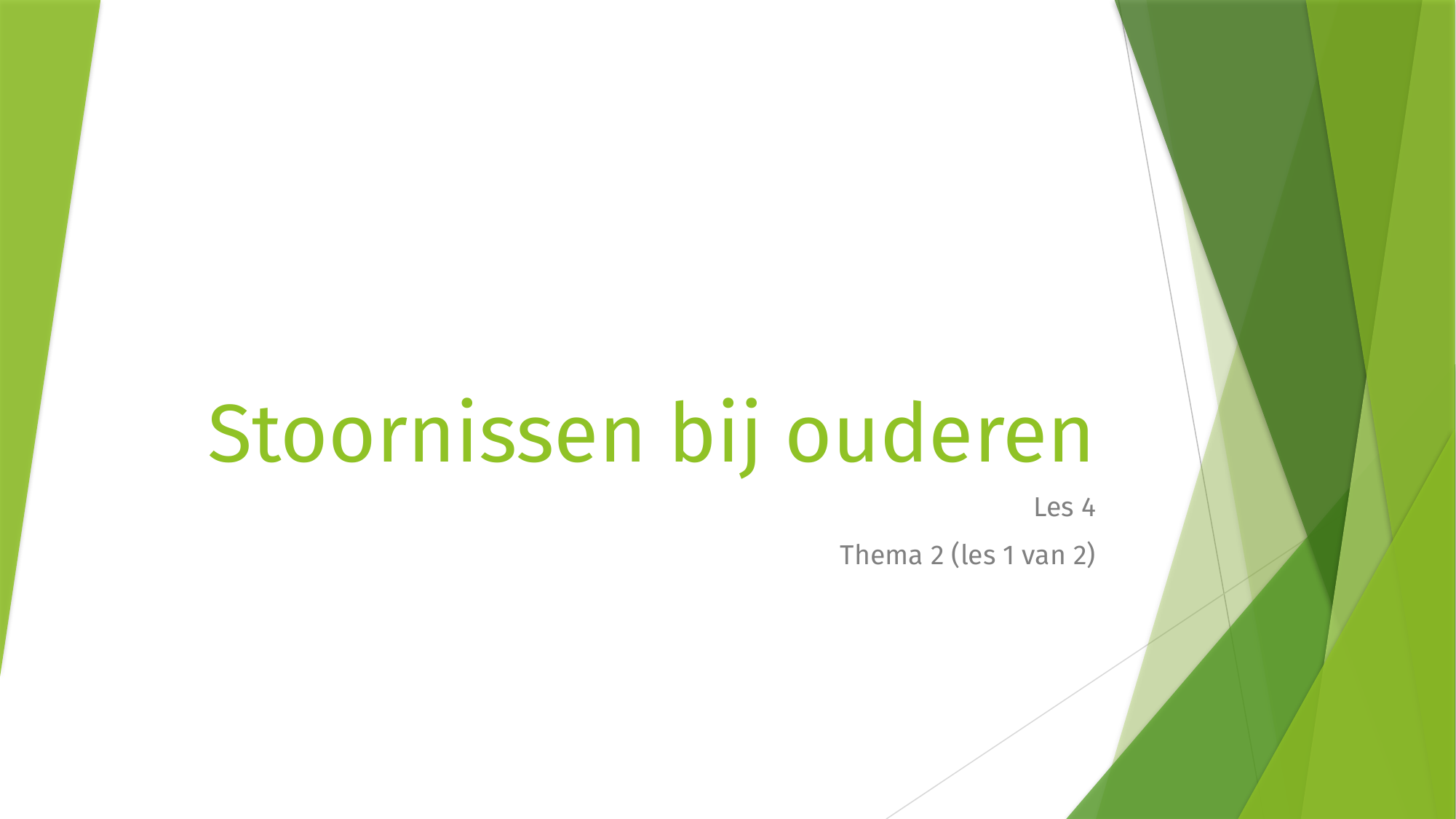

# Stoornissen bij ouderen
Les 4
Thema 2 (les 1 van 2)